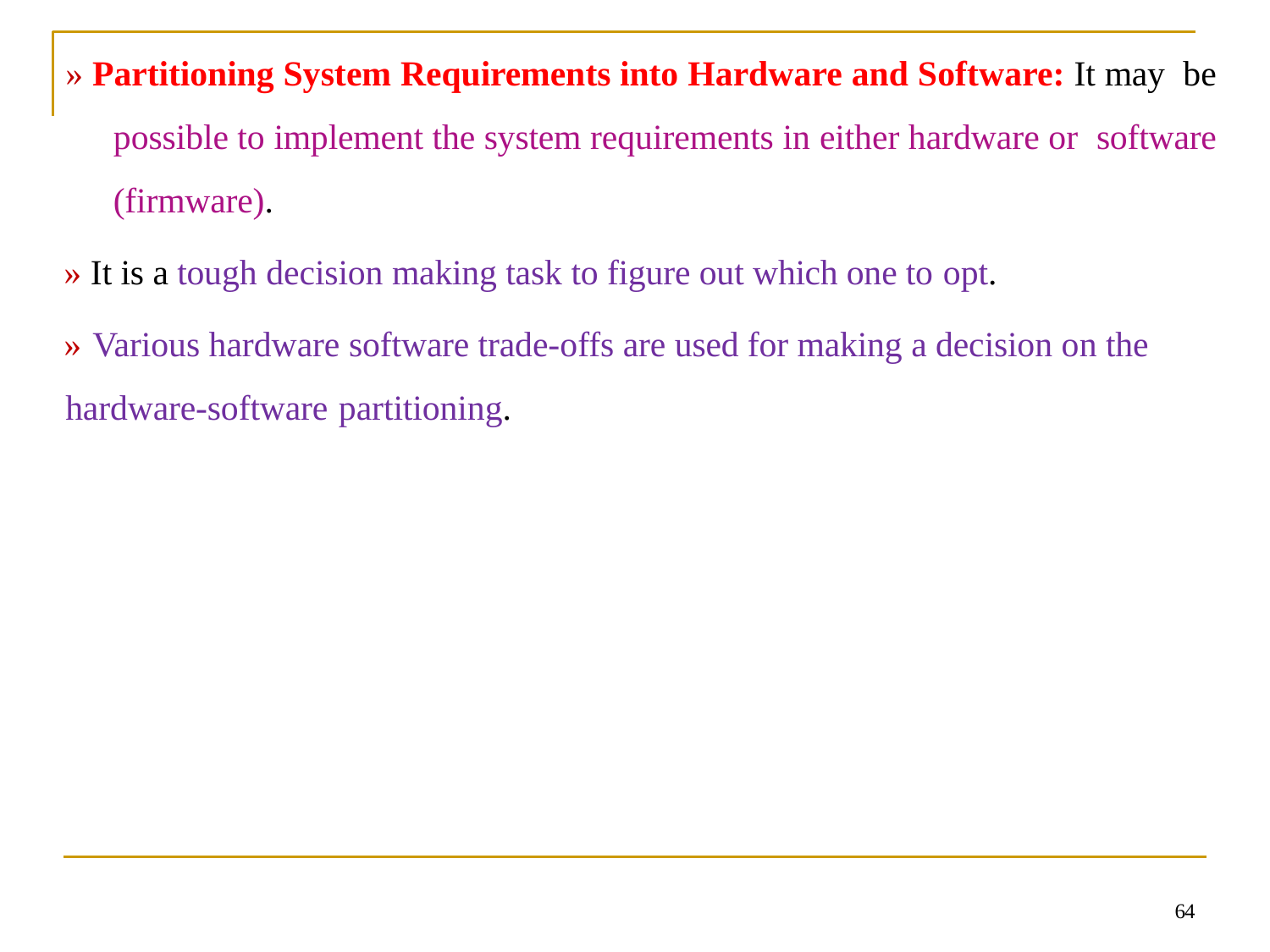

» Partitioning System Requirements into Hardware and Software: It may  be possible to implement the system requirements in either hardware or  software (firmware).
» It is a tough decision making task to figure out which one to opt.
» Various hardware software trade-offs are used for making a decision on the
hardware-software partitioning.
64